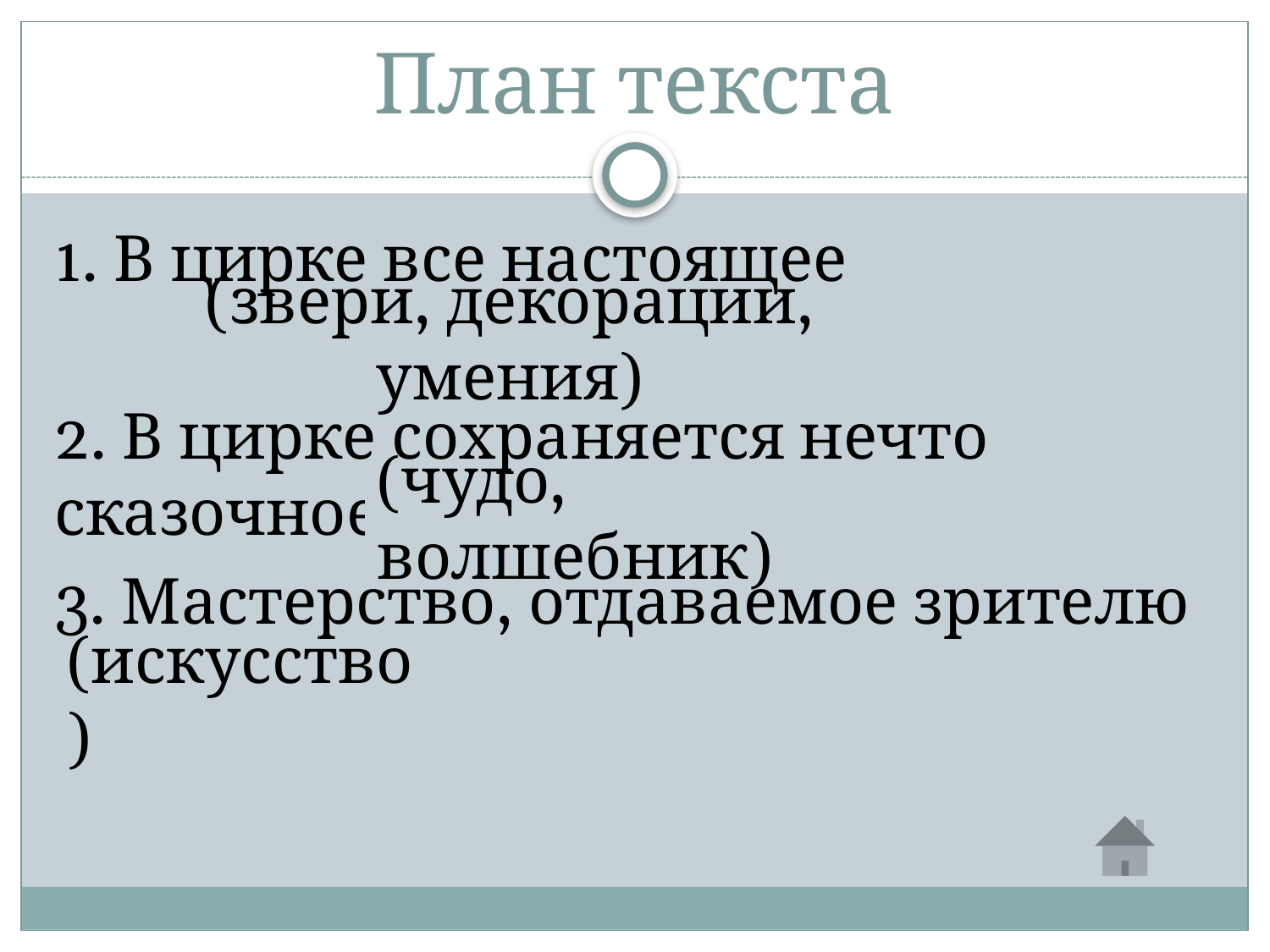

# План текста
1. В цирке все настоящее

2. В цирке сохраняется нечто сказочное
3. Мастерство, отдаваемое зрителю
(звери, декорации, умения)
(чудо, волшебник)
(искусство)